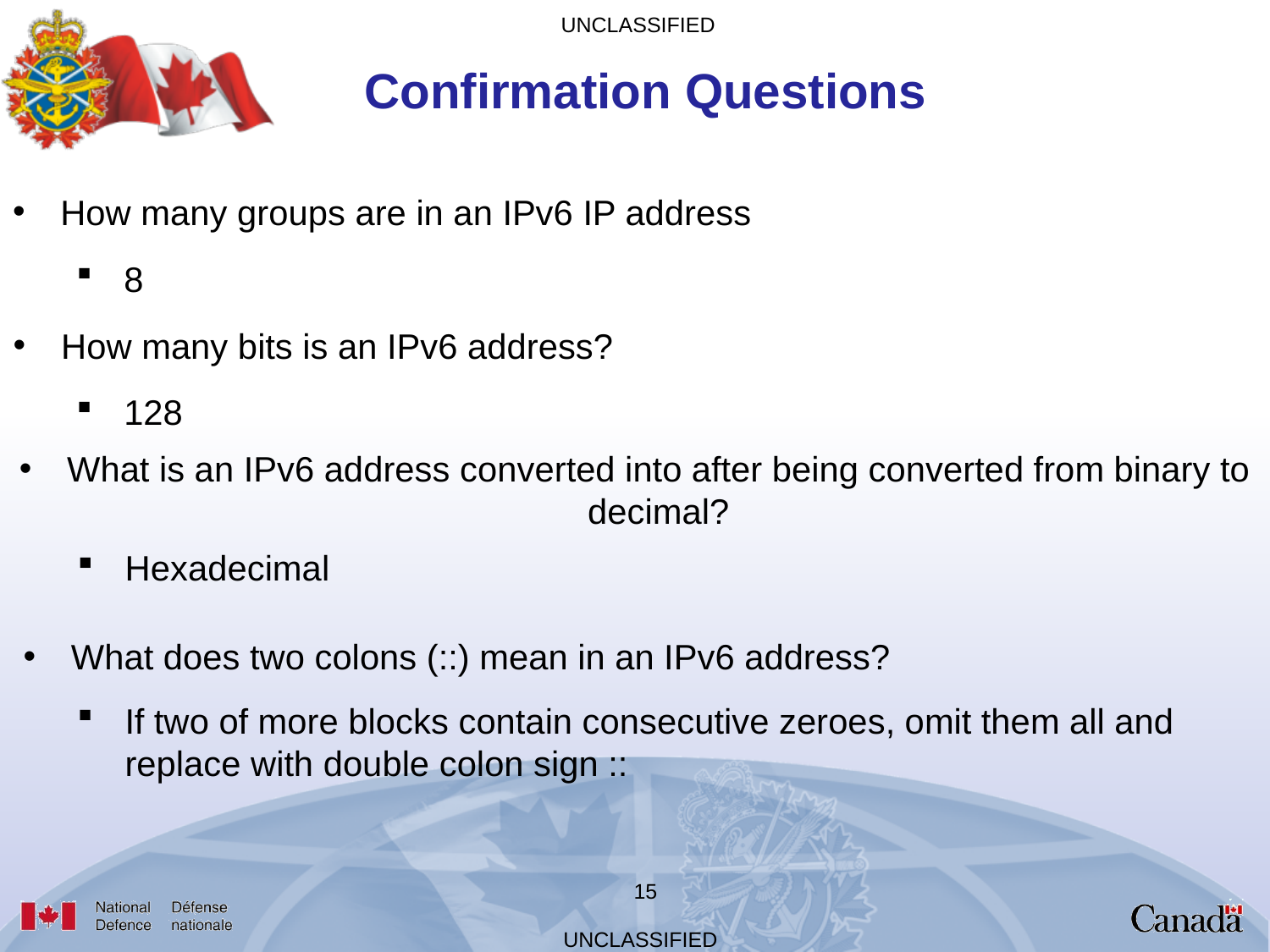

Confirmation Questions
How many groups are in an IPv6 IP address
8
How many bits is an IPv6 address?
128
What is an IPv6 address converted into after being converted from binary to decimal?
Hexadecimal
What does two colons (::) mean in an IPv6 address?
If two of more blocks contain consecutive zeroes, omit them all and replace with double colon sign ::